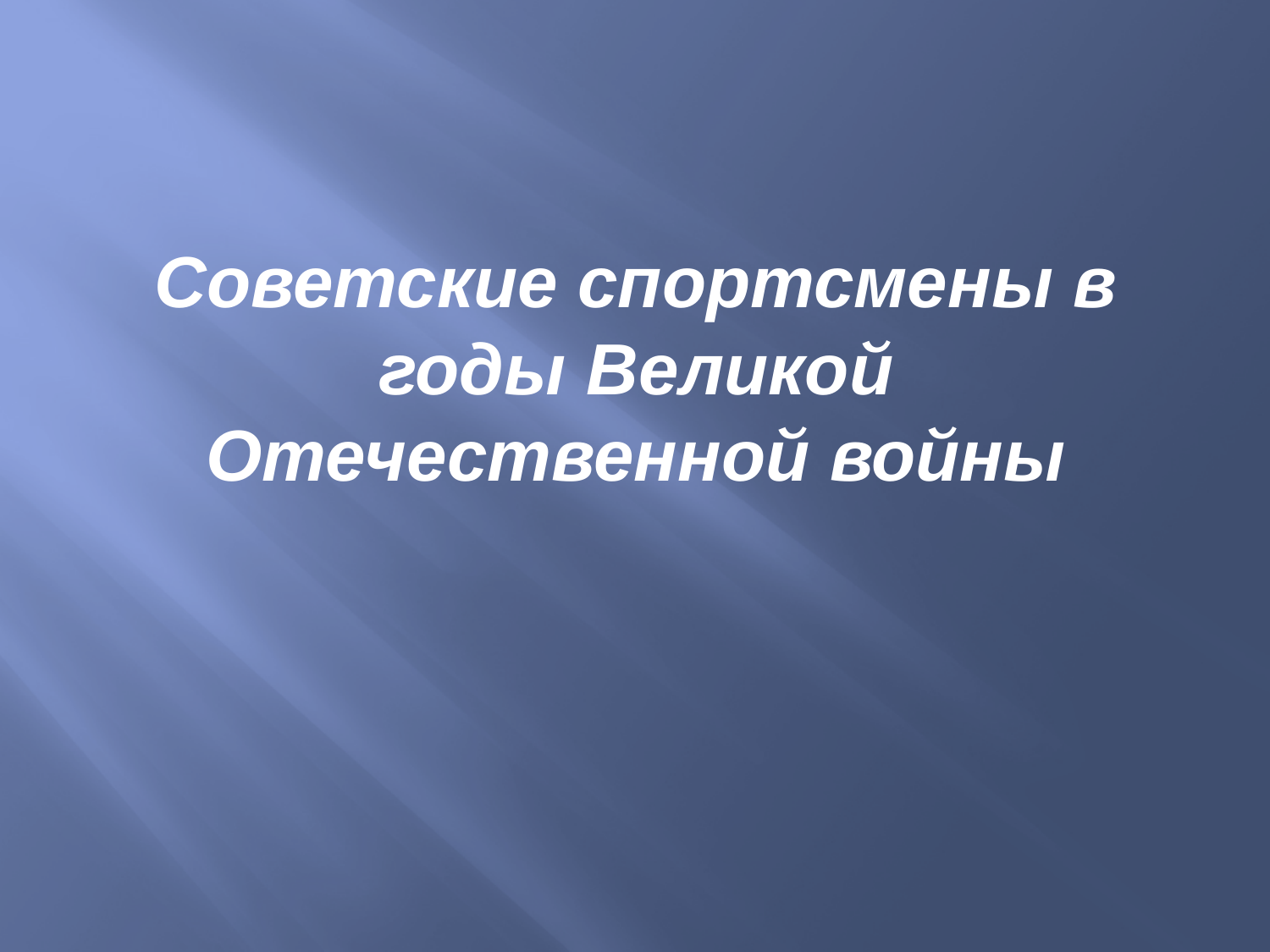

# Советские спортсмены в годы Великой Отечественной войны